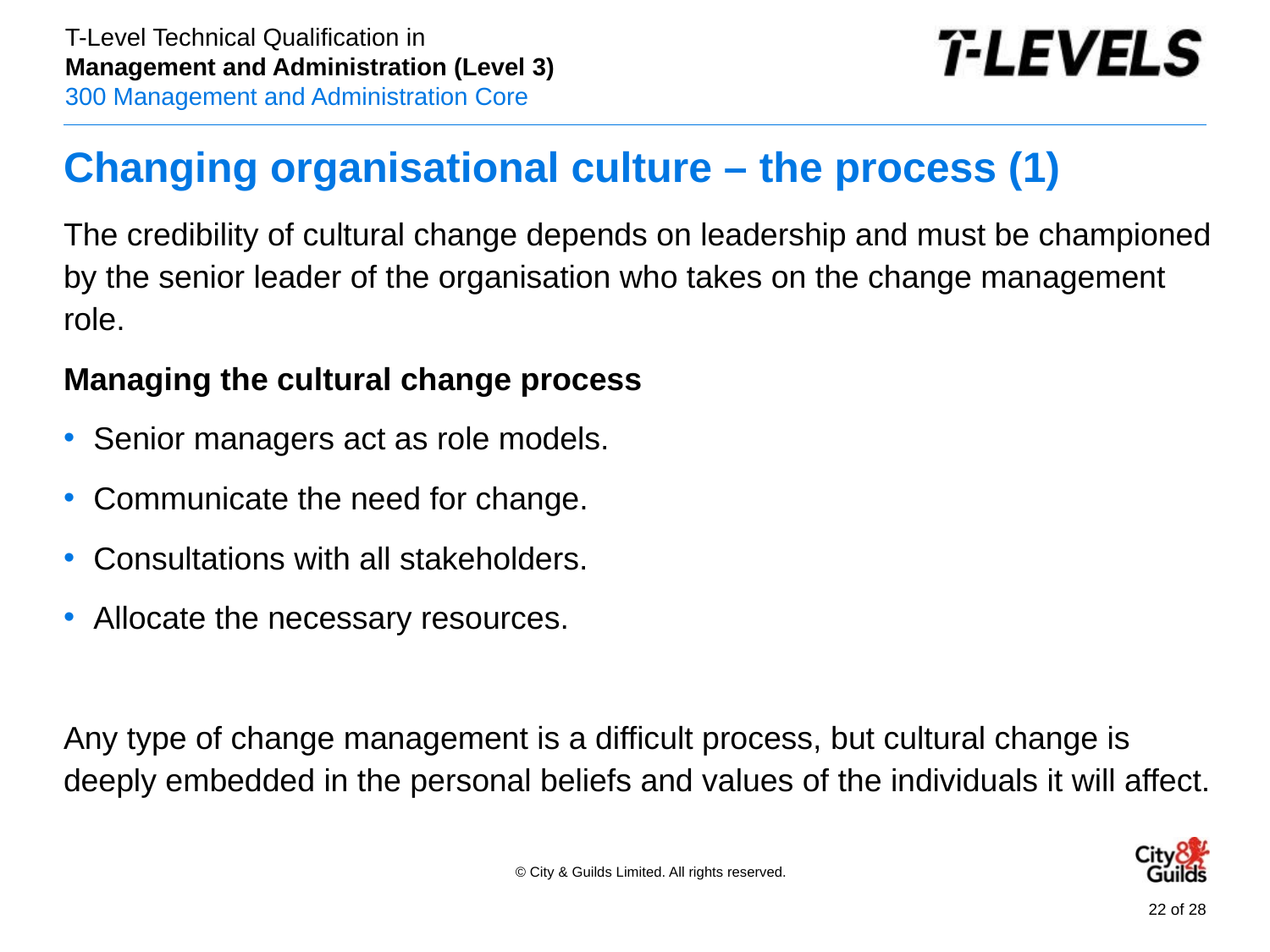

# Changing organisational culture – the process (1)
The credibility of cultural change depends on leadership and must be championed by the senior leader of the organisation who takes on the change management role.
Managing the cultural change process
Senior managers act as role models.
Communicate the need for change.
Consultations with all stakeholders.
Allocate the necessary resources.

Any type of change management is a difficult process, but cultural change is deeply embedded in the personal beliefs and values of the individuals it will affect.